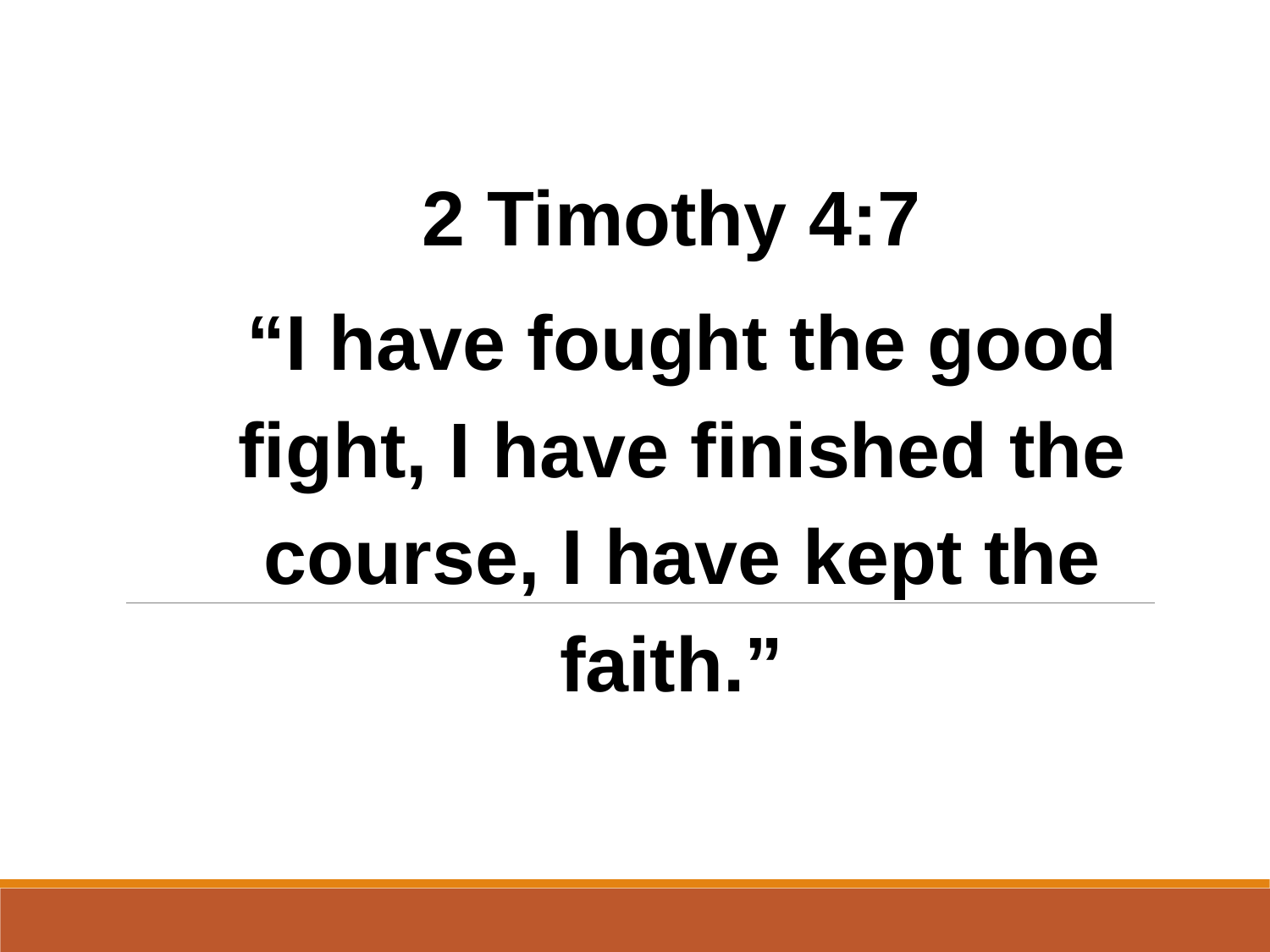

2 Timothy 4:7
“I have fought the good fight, I have finished the course, I have kept the faith.”